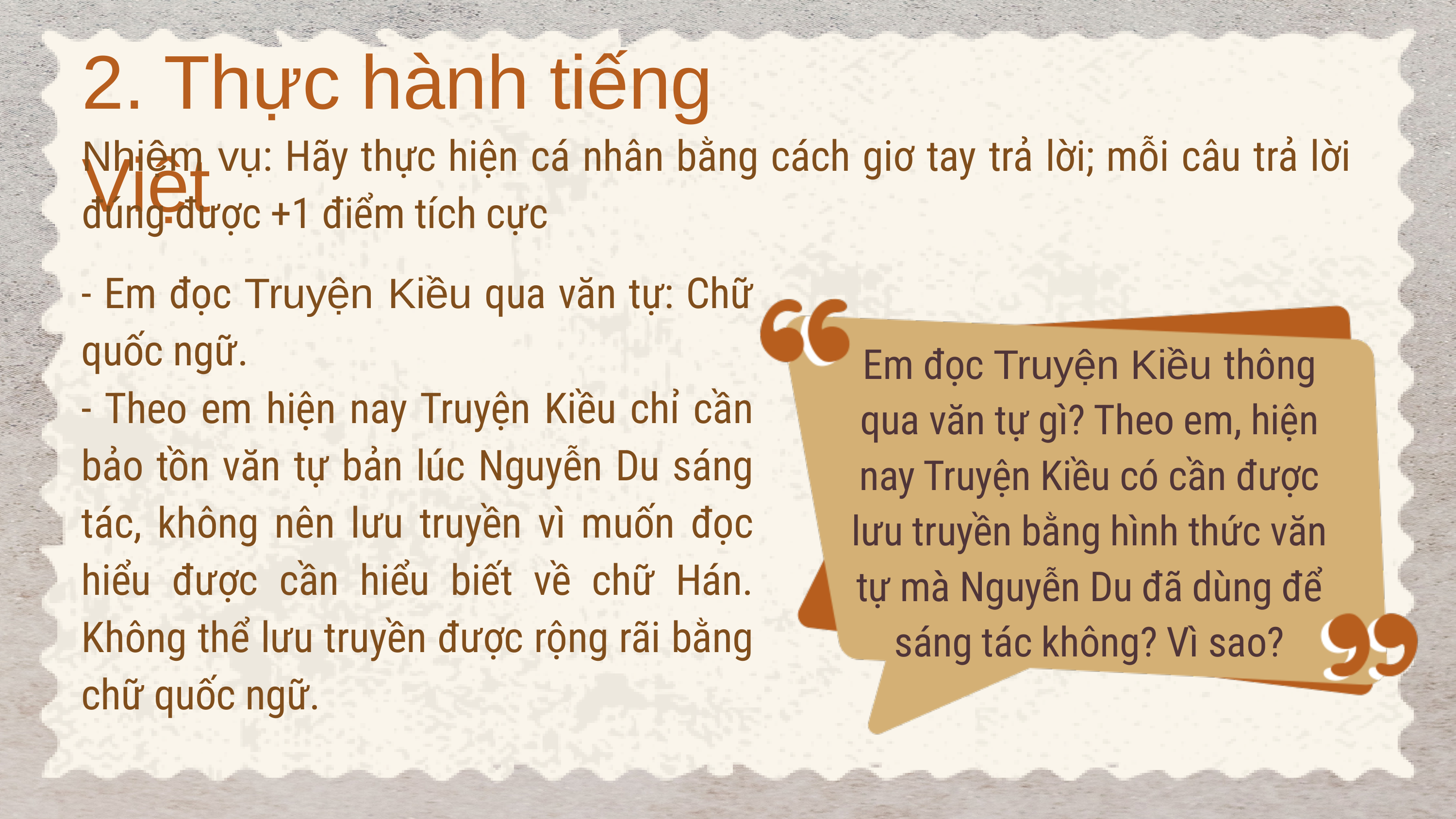

2. Thực hành tiếng Việt

Nhiệm vụ: Hãy thực hiện cá nhân bằng cách giơ tay trả lời; mỗi câu trả lời đúng được +1 điểm tích cực

- Em đọc Truyện Kiều qua văn tự: Chữ quốc ngữ.
- Theo em hiện nay Truyện Kiều chỉ cần bảo tồn văn tự bản lúc Nguyễn Du sáng tác, không nên lưu truyền vì muốn đọc hiểu được cần hiểu biết về chữ Hán. Không thể lưu truyền được rộng rãi bằng chữ quốc ngữ.

Em đọc Truyện Kiều thông qua văn tự gì? Theo em, hiện nay Truyện Kiều có cần được lưu truyền bằng hình thức văn tự mà Nguyễn Du đã dùng để sáng tác không? Vì sao?